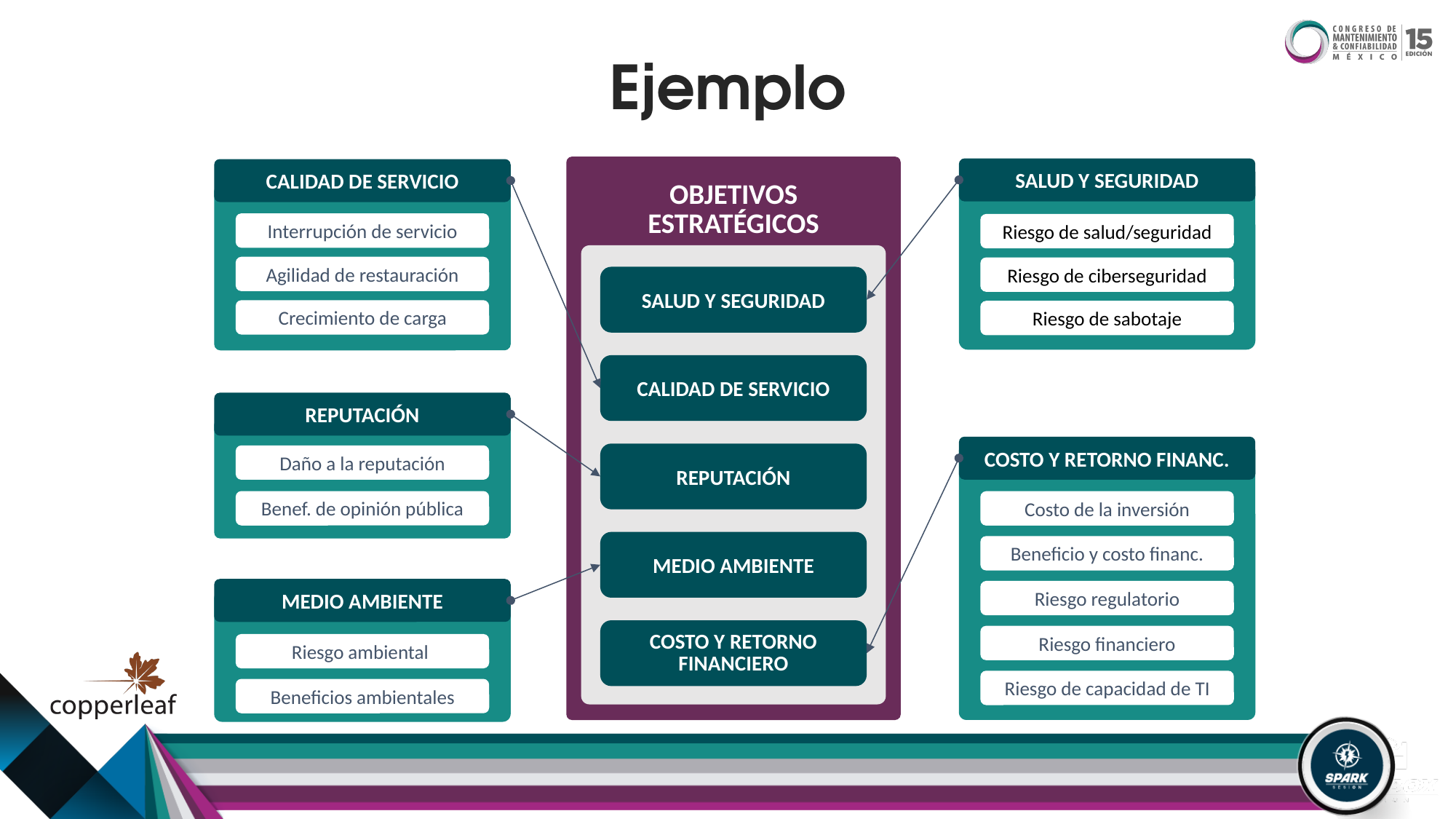

# Ejemplo

OBJETIVOS ESTRATÉGICOS

SALUD Y SEGURIDAD
CALIDAD DE SERVICIO
REPUTACIÓN
MEDIO AMBIENTE
COSTO Y RETORNO FINANCIERO
SALUD Y SEGURIDAD

Riesgo de salud/seguridad
Riesgo de ciberseguridad
Riesgo de sabotaje
CALIDAD DE SERVICIO

Interrupción de servicio
Agilidad de restauración
Crecimiento de carga
REPUTACIÓN

Daño a la reputación
Benef. de opinión pública
COSTO Y RETORNO FINANC.

Costo de la inversión
Beneficio y costo financ.
Riesgo regulatorio
Riesgo financiero
Riesgo de capacidad de TI
MEDIO AMBIENTE

Riesgo ambiental
Beneficios ambientales